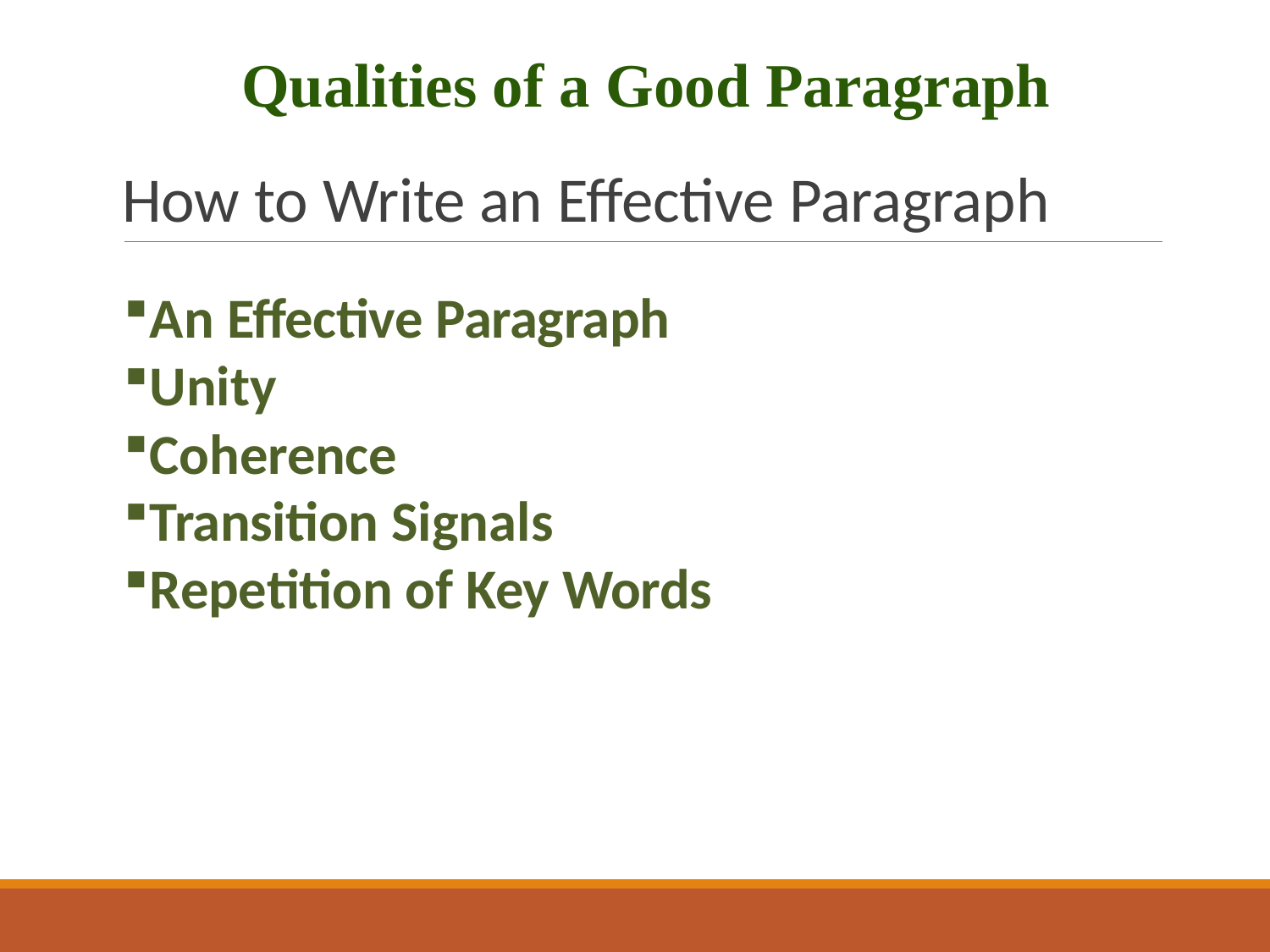

Qualities of a Good Paragraph
# How to Write an Effective Paragraph
An Effective Paragraph
Unity
Coherence
Transition Signals
Repetition of Key Words